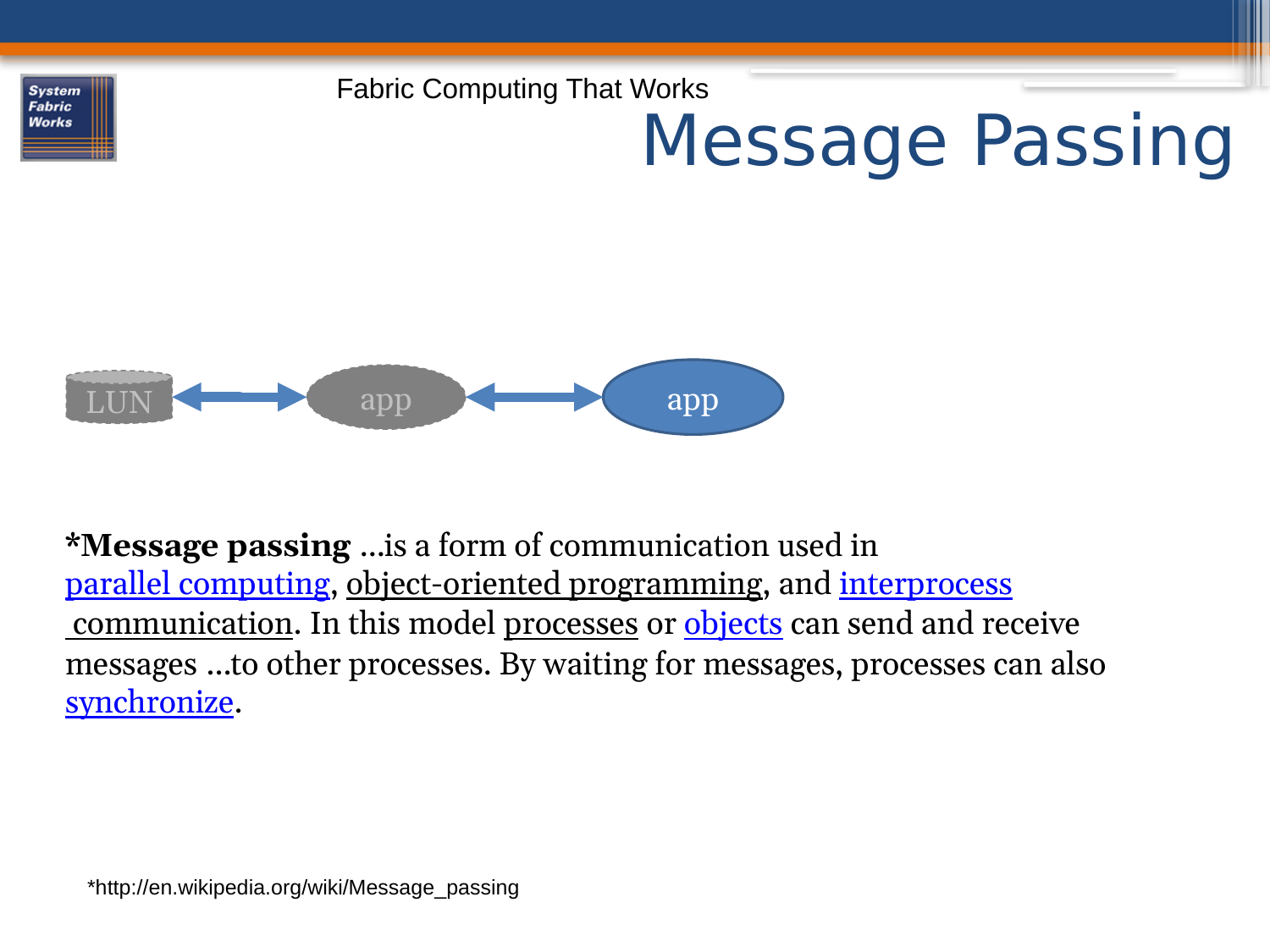

# Message Passing
app
app
LUN
*Message passing …is a form of communication used in parallel computing, object-oriented programming, and interprocess communication. In this model processes or objects can send and receive messages …to other processes. By waiting for messages, processes can also synchronize.
*http://en.wikipedia.org/wiki/Message_passing